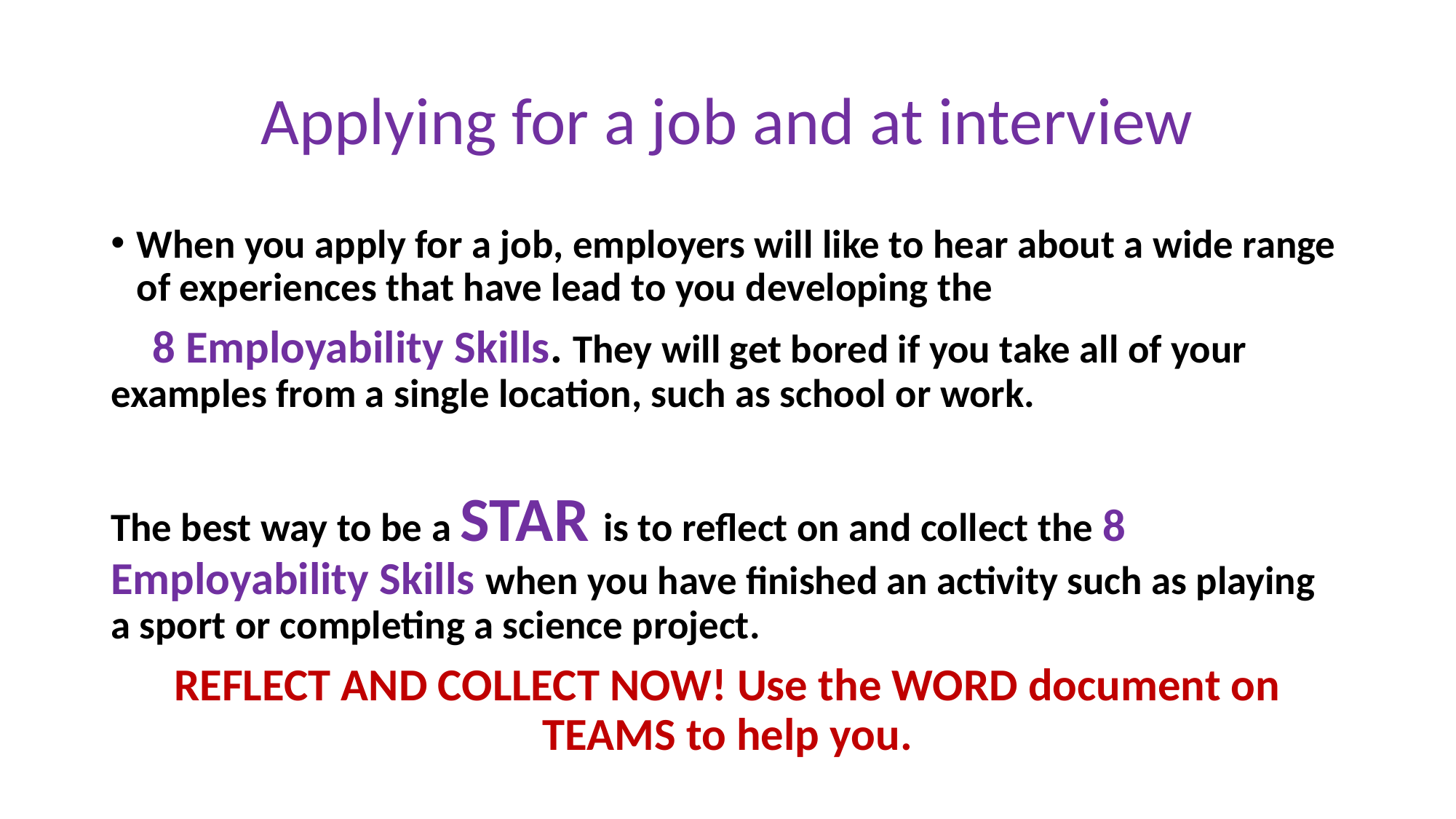

# Applying for a job and at interview
When you apply for a job, employers will like to hear about a wide range of experiences that have lead to you developing the
    8 Employability Skills. They will get bored if you take all of your examples from a single location, such as school or work.

The best way to be a STAR is to reflect on and collect the 8 Employability Skills when you have finished an activity such as playing a sport or completing a science project.
REFLECT AND COLLECT NOW! Use the WORD document on TEAMS to help you.